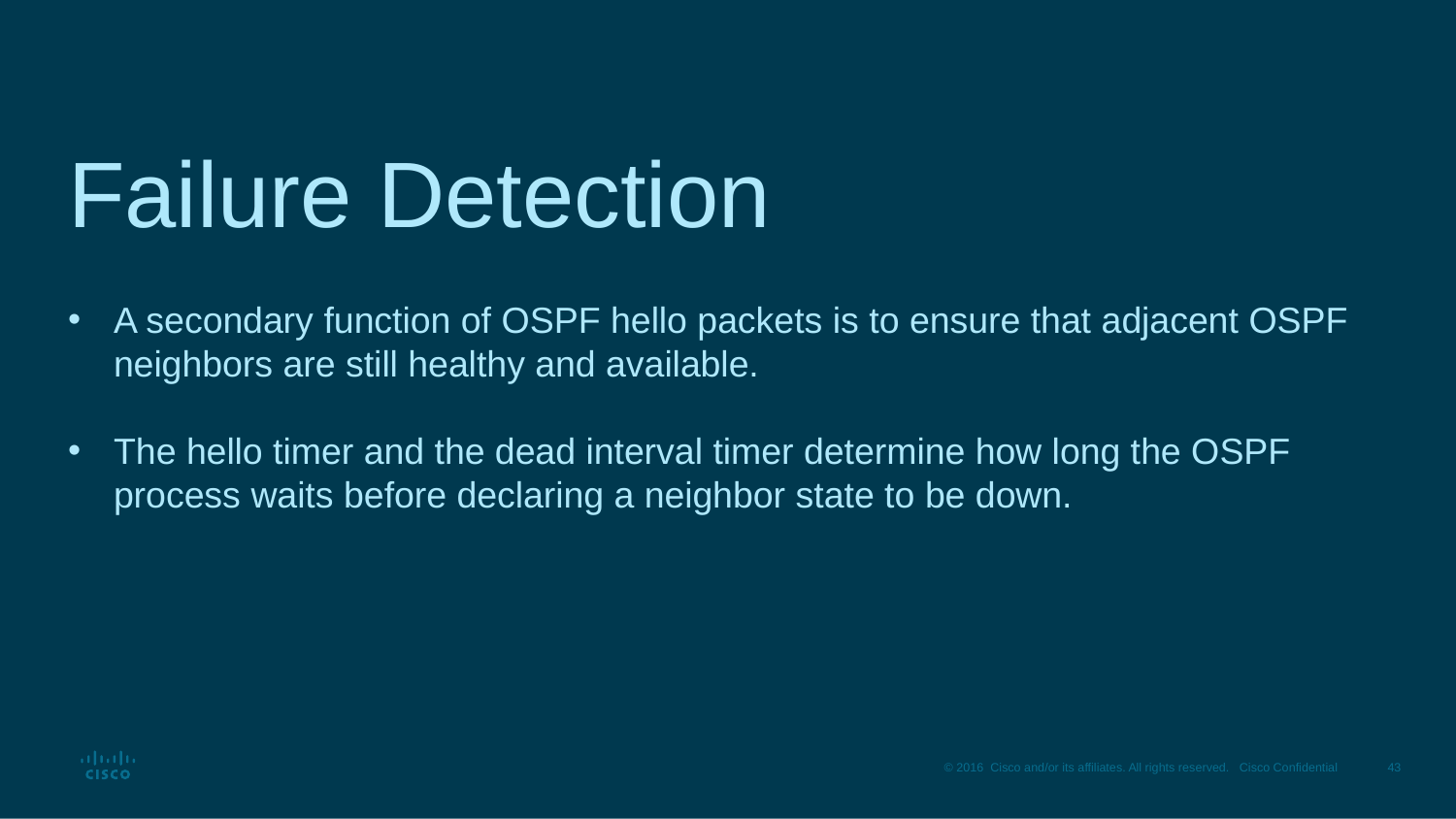

# Failure Detection
A secondary function of OSPF hello packets is to ensure that adjacent OSPF neighbors are still healthy and available.

The hello timer and the dead interval timer determine how long the OSPF process waits before declaring a neighbor state to be down.